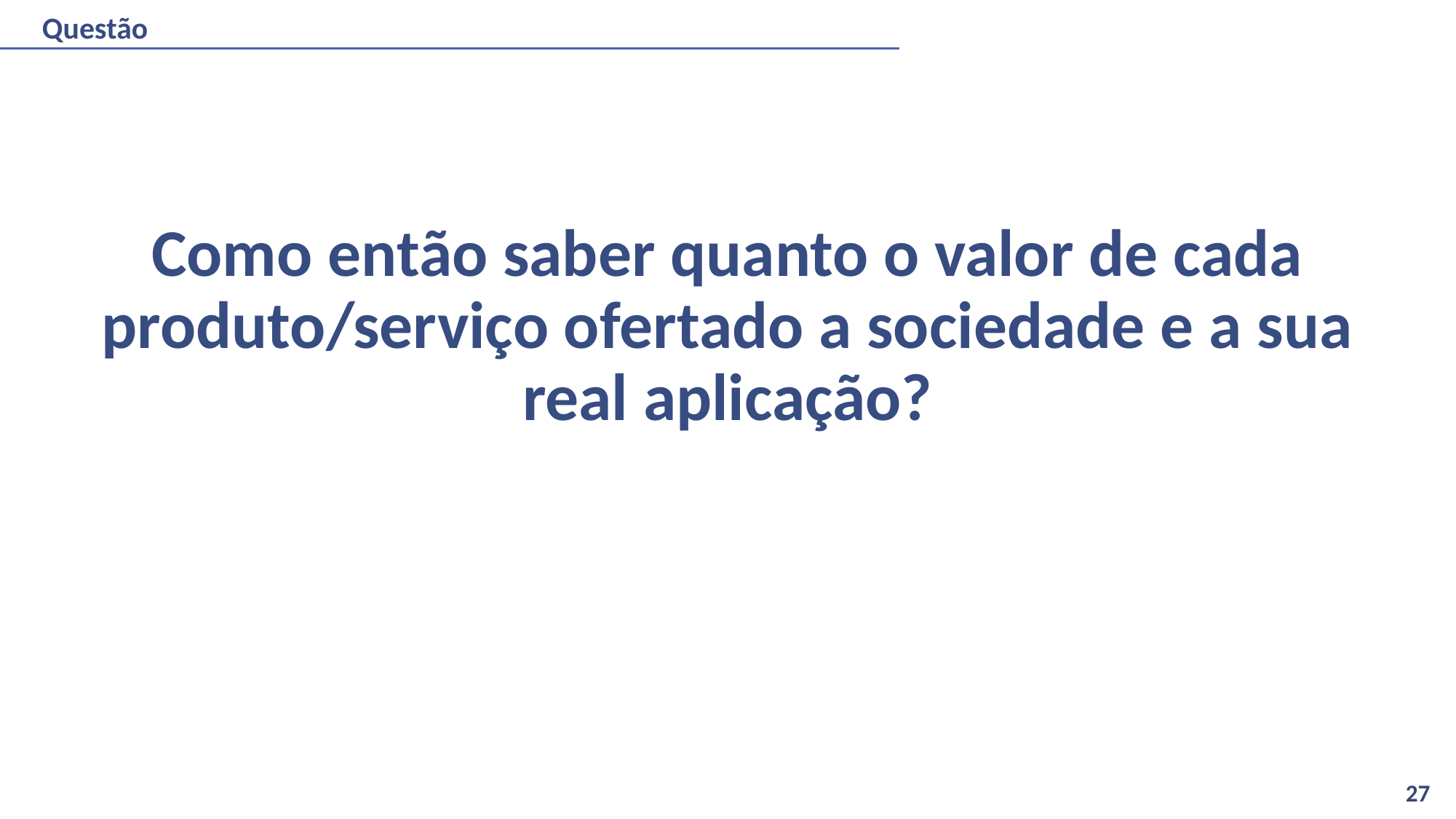

# Questão

Como então saber quanto o valor de cada produto/serviço ofertado a sociedade e a sua real aplicação?
27